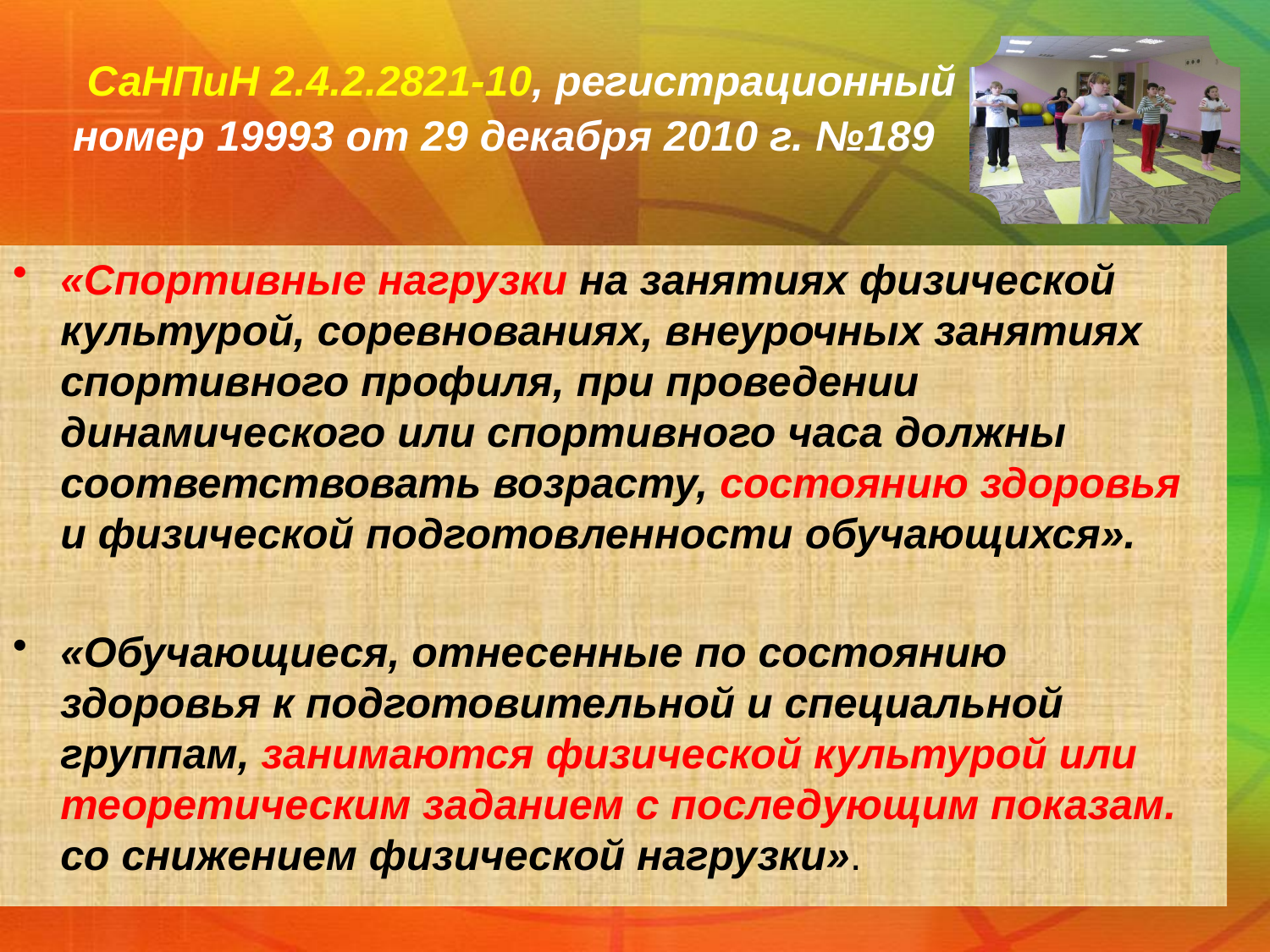

СаНПиН 2.4.2.2821-10, регистрационный номер 19993 от 29 декабря 2010 г. №189

«Спортивные нагрузки на занятиях физической культурой, соревнованиях, внеурочных занятиях спортивного профиля, при проведении динамического или спортивного часа должны соответствовать возрасту, состоянию здоровья и физической подготовленности обучающихся».

«Обучающиеся, отнесенные по состоянию здоровья к подготовительной и специальной группам, занимаются физической культурой или  теоретическим заданием с последующим показам. со снижением физической нагрузки».